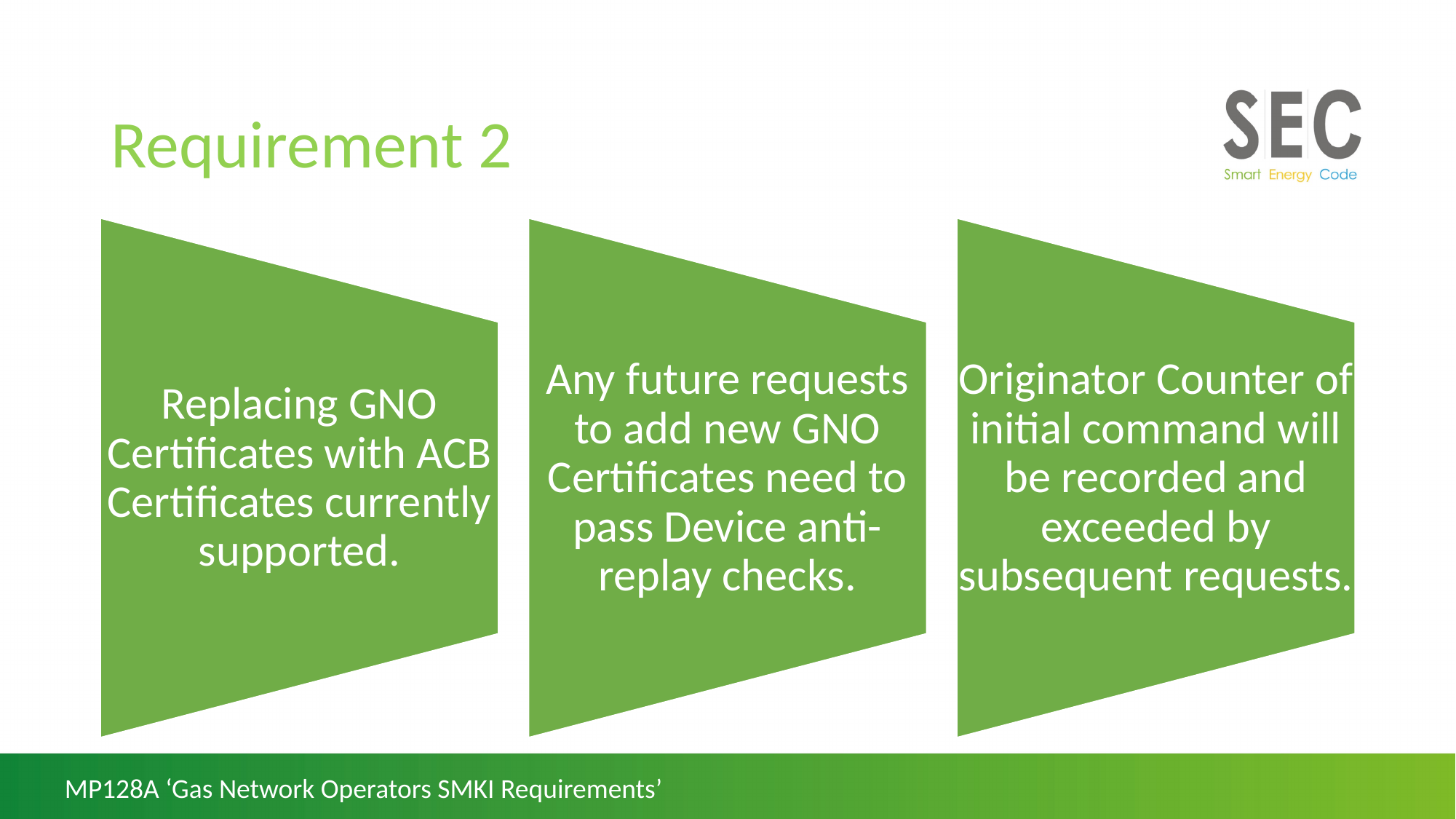

# Requirement 2
Replacing GNO Certificates with ACB Certificates currently supported.
Any future requests to add new GNO Certificates need to pass Device anti-replay checks.
Originator Counter of initial command will be recorded and exceeded by subsequent requests.
MP128A ‘Gas Network Operators SMKI Requirements’